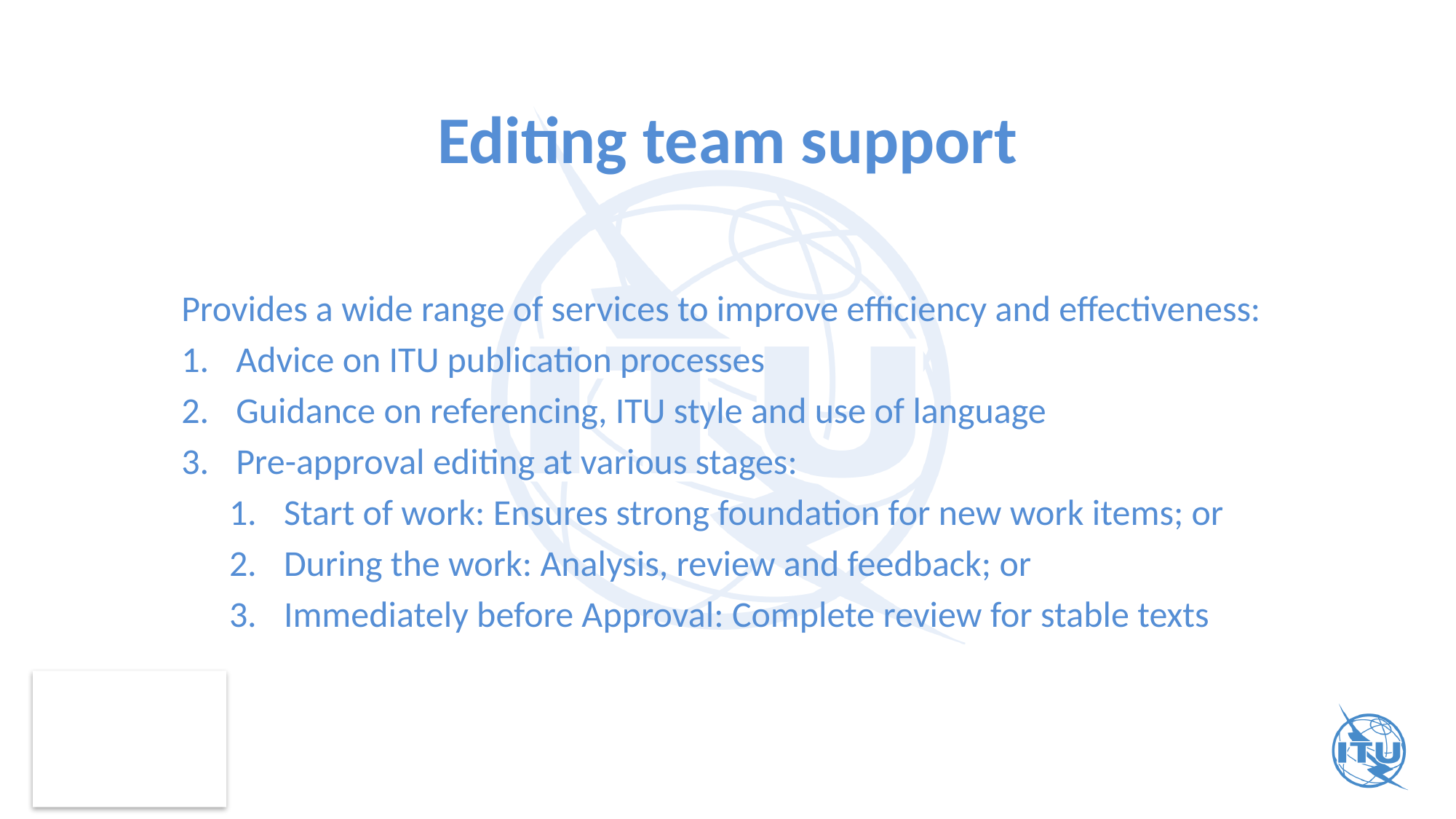

# Editing team support
Provides a wide range of services to improve efficiency and effectiveness:
Advice on ITU publication processes
Guidance on referencing, ITU style and use of language
Pre-approval editing at various stages:
Start of work: Ensures strong foundation for new work items; or
During the work: Analysis, review and feedback; or
Immediately before Approval: Complete review for stable texts